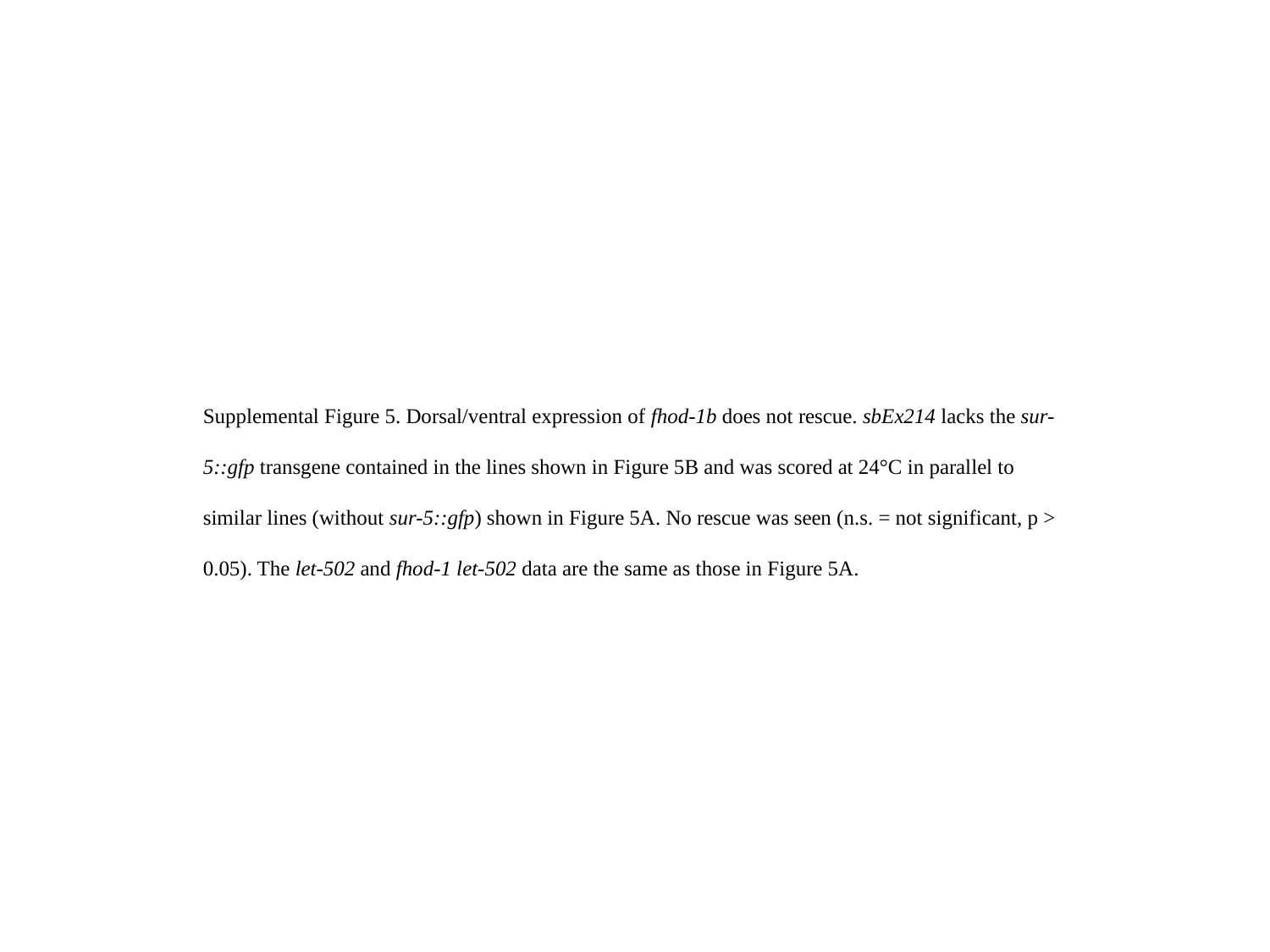

Supplemental Figure 5. Dorsal/ventral expression of fhod-1b does not rescue. sbEx214 lacks the sur-5::gfp transgene contained in the lines shown in Figure 5B and was scored at 24°C in parallel to similar lines (without sur-5::gfp) shown in Figure 5A. No rescue was seen (n.s. = not significant, p > 0.05). The let-502 and fhod-1 let-502 data are the same as those in Figure 5A.